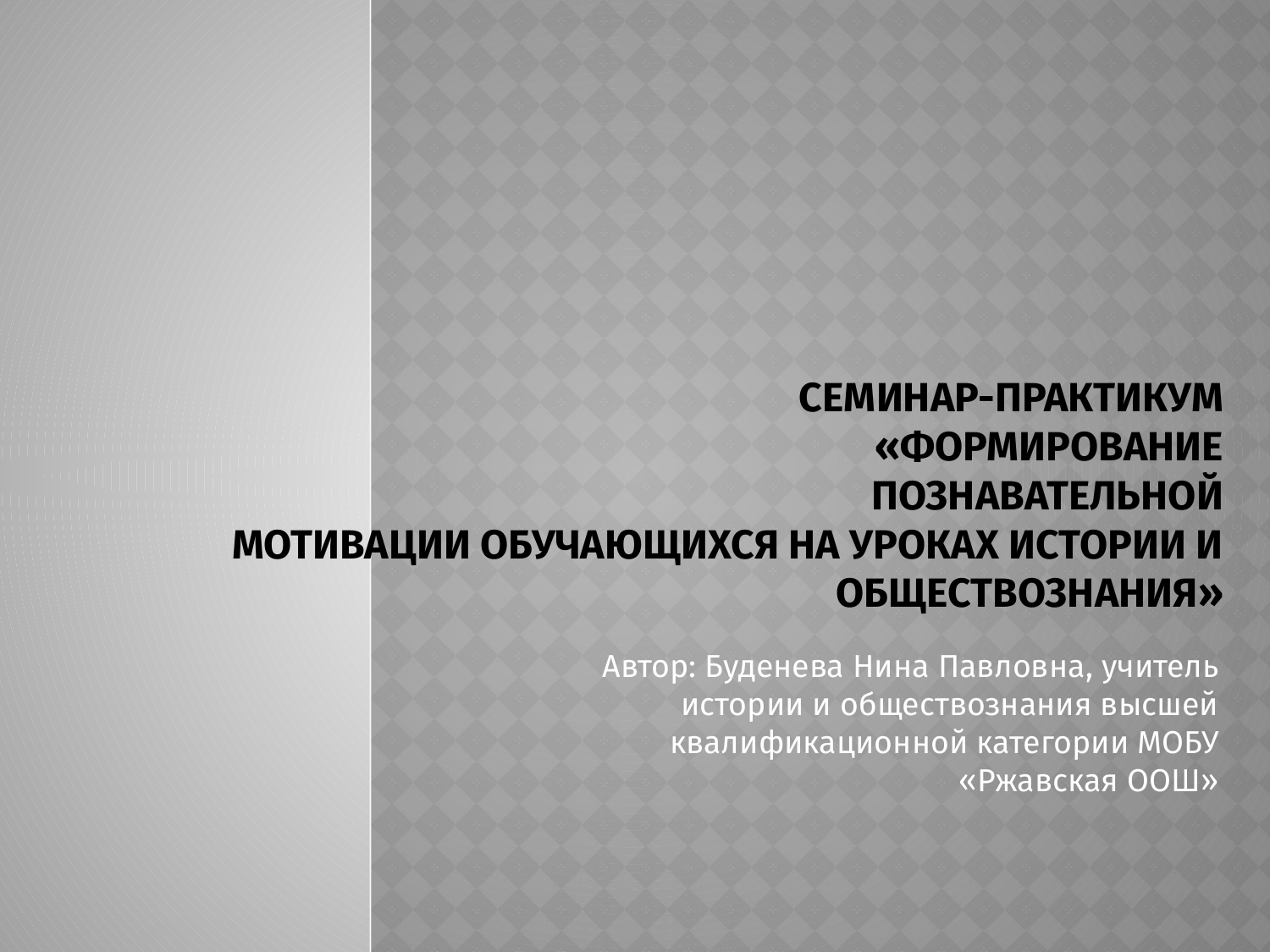

# Семинар-практикум «Формирование познавательной мотивации обучающихся на уроках истории и обществознания»
Автор: Буденева Нина Павловна, учитель истории и обществознания высшей квалификационной категории МОБУ «Ржавская ООШ»